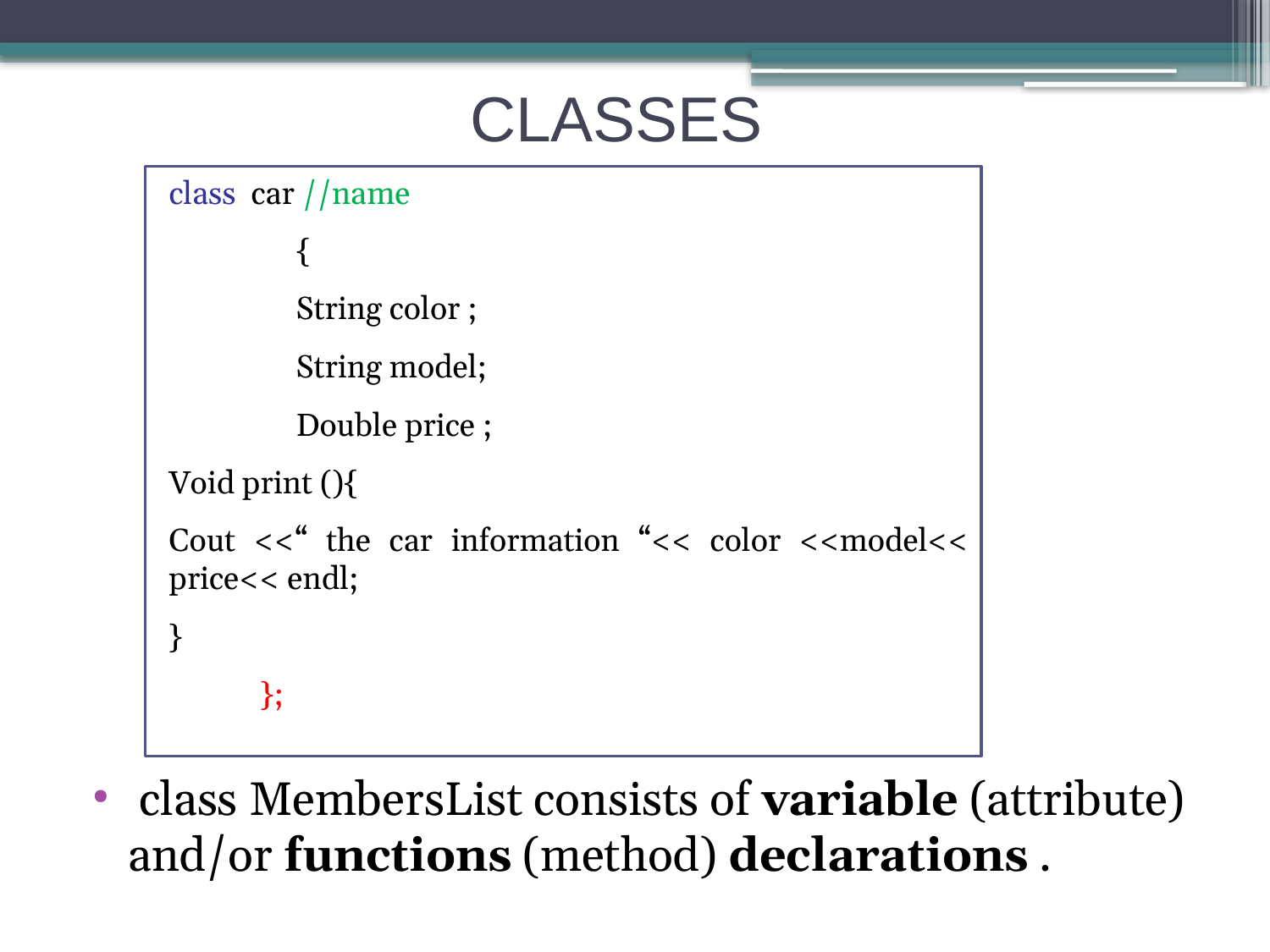

# CLASSES
class  car //name
	{
	String color ;
	String model;
	Double price ;
Void print (){
Cout <<“ the car information “<< color <<model<< price<< endl;
}
            };

 class MembersList consists of variable (attribute) and/or functions (method) declarations .